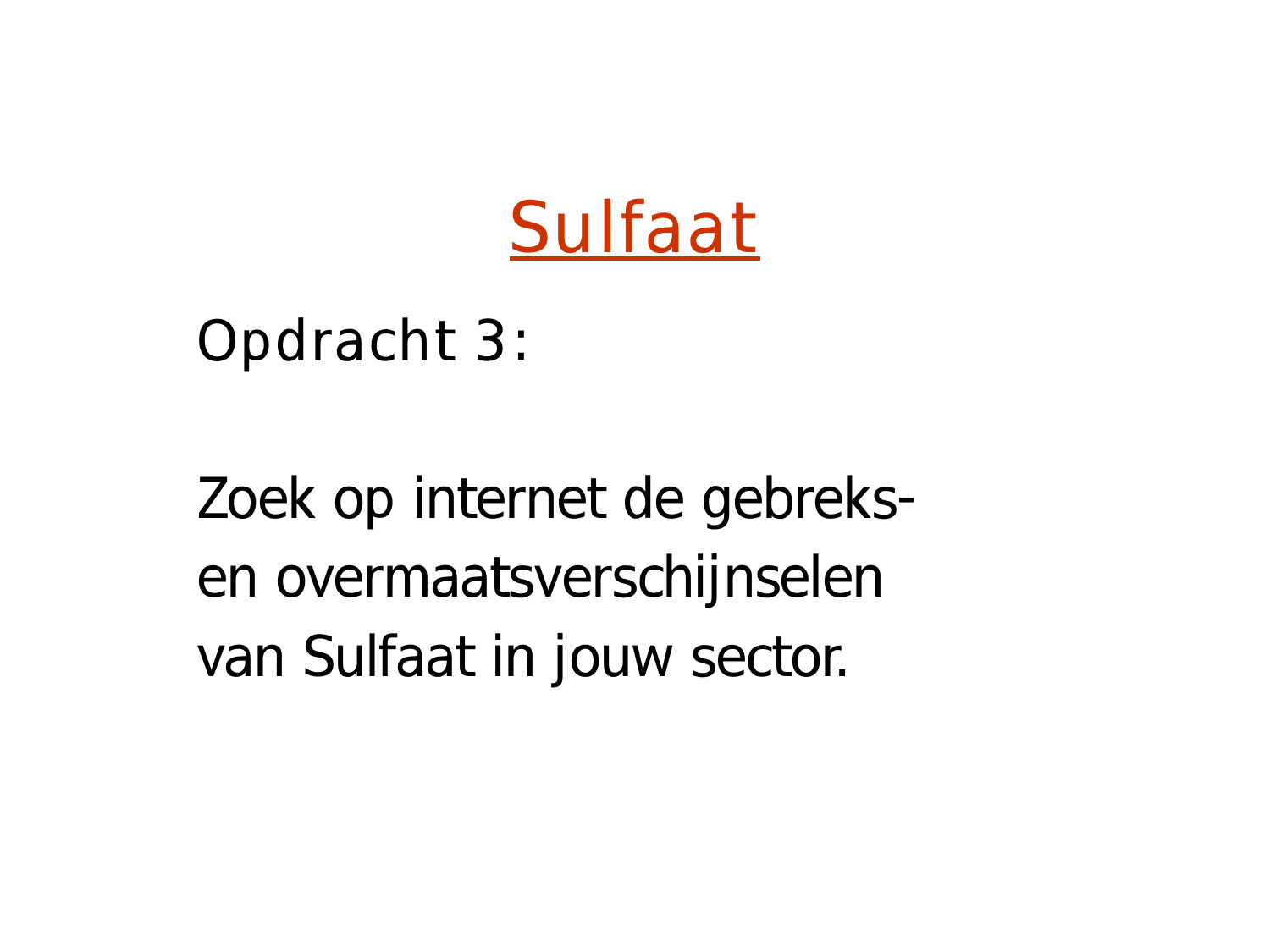

# Sulfaat
Opdracht 3:

Zoek op internet de gebreks-
en overmaatsverschijnselen
van Sulfaat in jouw sector.